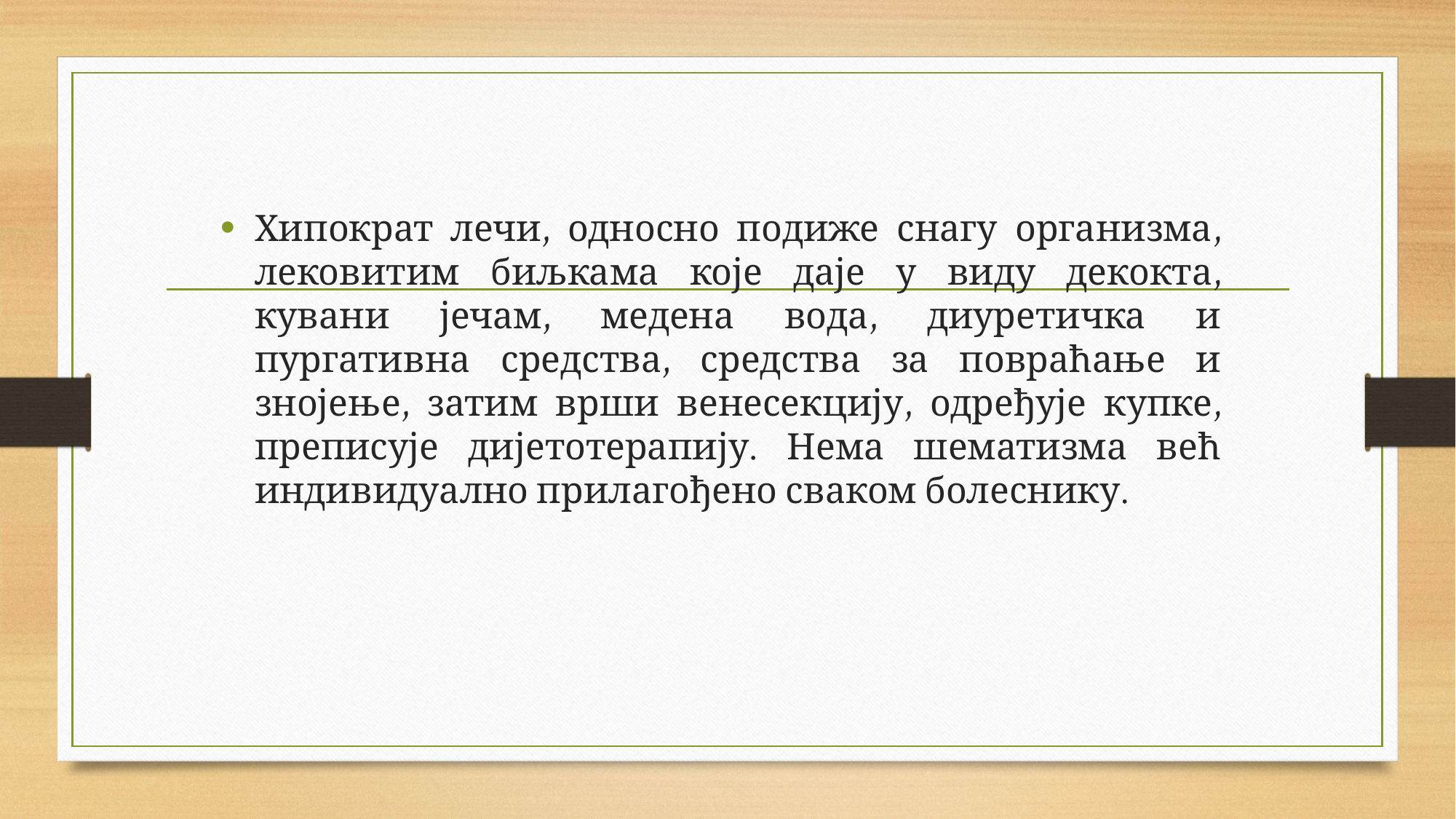

Хипократ лечи, односно подиже снагу организма, лековитим биљкама које даје у виду декокта, кувани јечам, медена вода, диуретичка и пургативна средства, средства за повраћање и знојење, затим врши венесекцију, одређује купке, преписује дијетотерапију. Нема шематизма већ индивидуално прилагођено сваком болеснику.